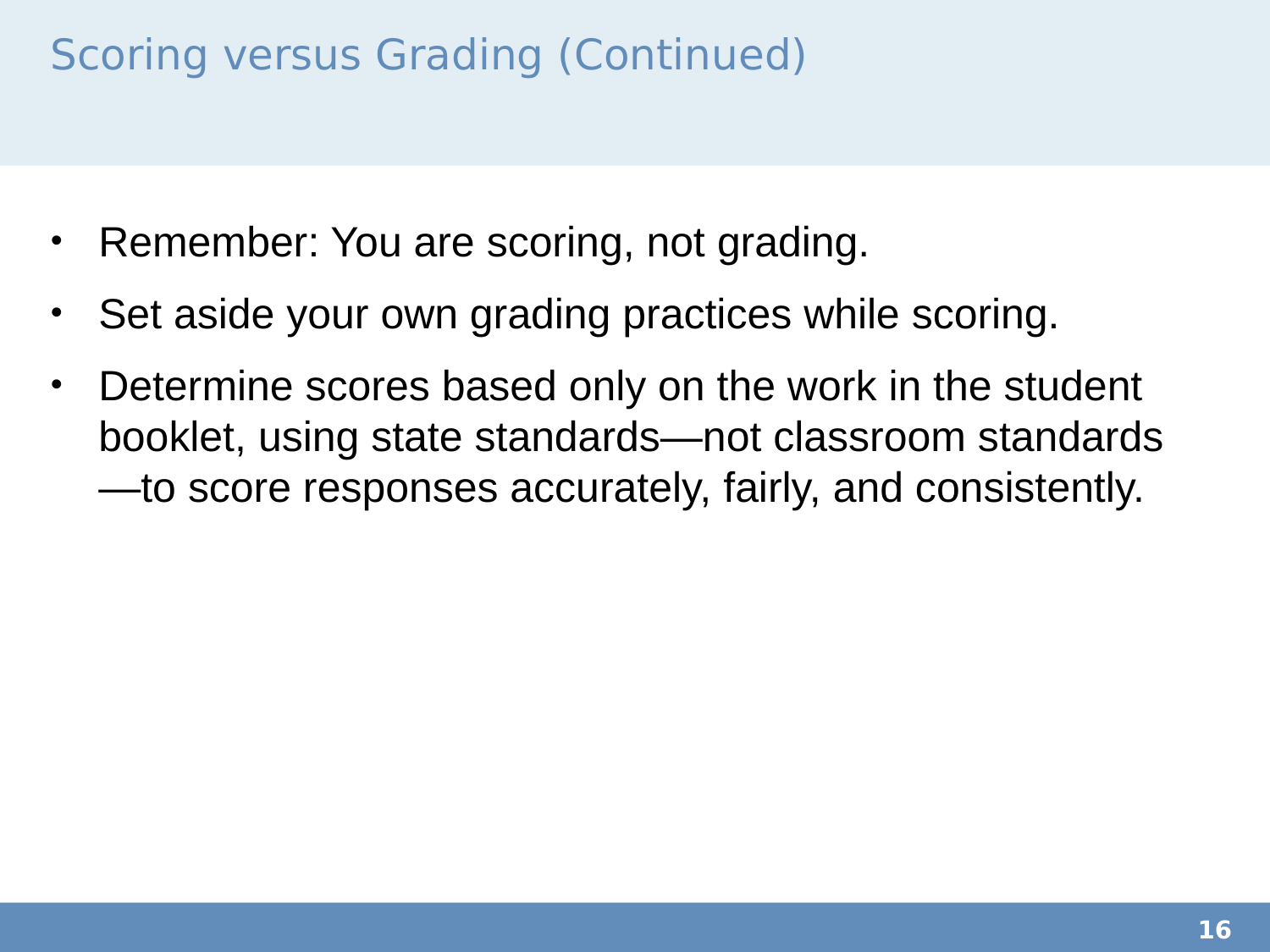

# Scoring versus Grading (Continued)
Remember: You are scoring, not grading.
Set aside your own grading practices while scoring.
Determine scores based only on the work in the student booklet, using state standards—not classroom standards—to score responses accurately, fairly, and consistently.
16